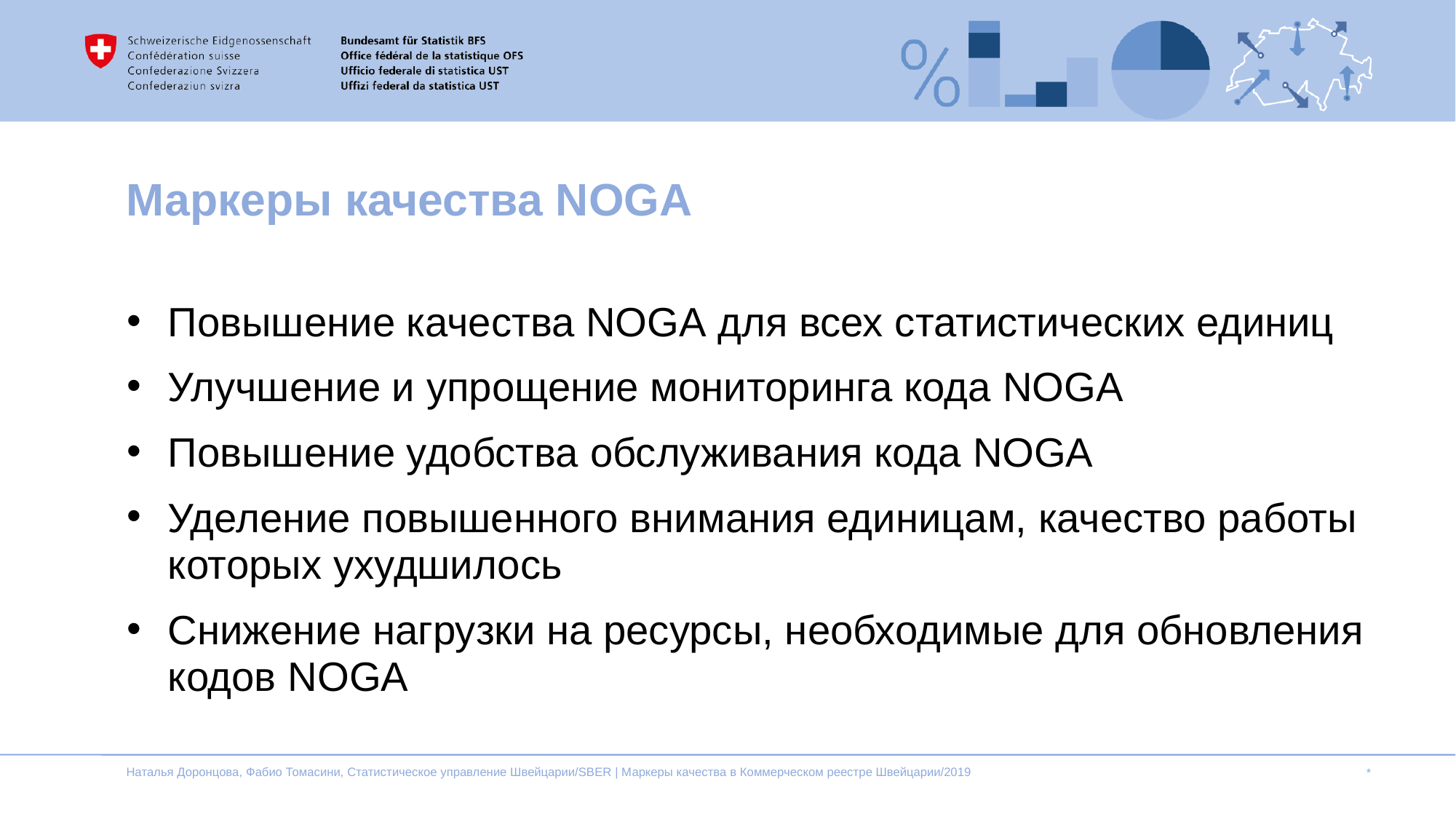

Маркеры качества NOGA
Повышение качества NOGA для всех статистических единиц
Улучшение и упрощение мониторинга кода NOGA
Повышение удобства обслуживания кода NOGA
Уделение повышенного внимания единицам, качество работы которых ухудшилось
Снижение нагрузки на ресурсы, необходимые для обновления кодов NOGA
Наталья Доронцова, Фабио Томасини, Статистическое управление Швейцарии/SBER | Маркеры качества в Коммерческом реестре Швейцарии/2019
*